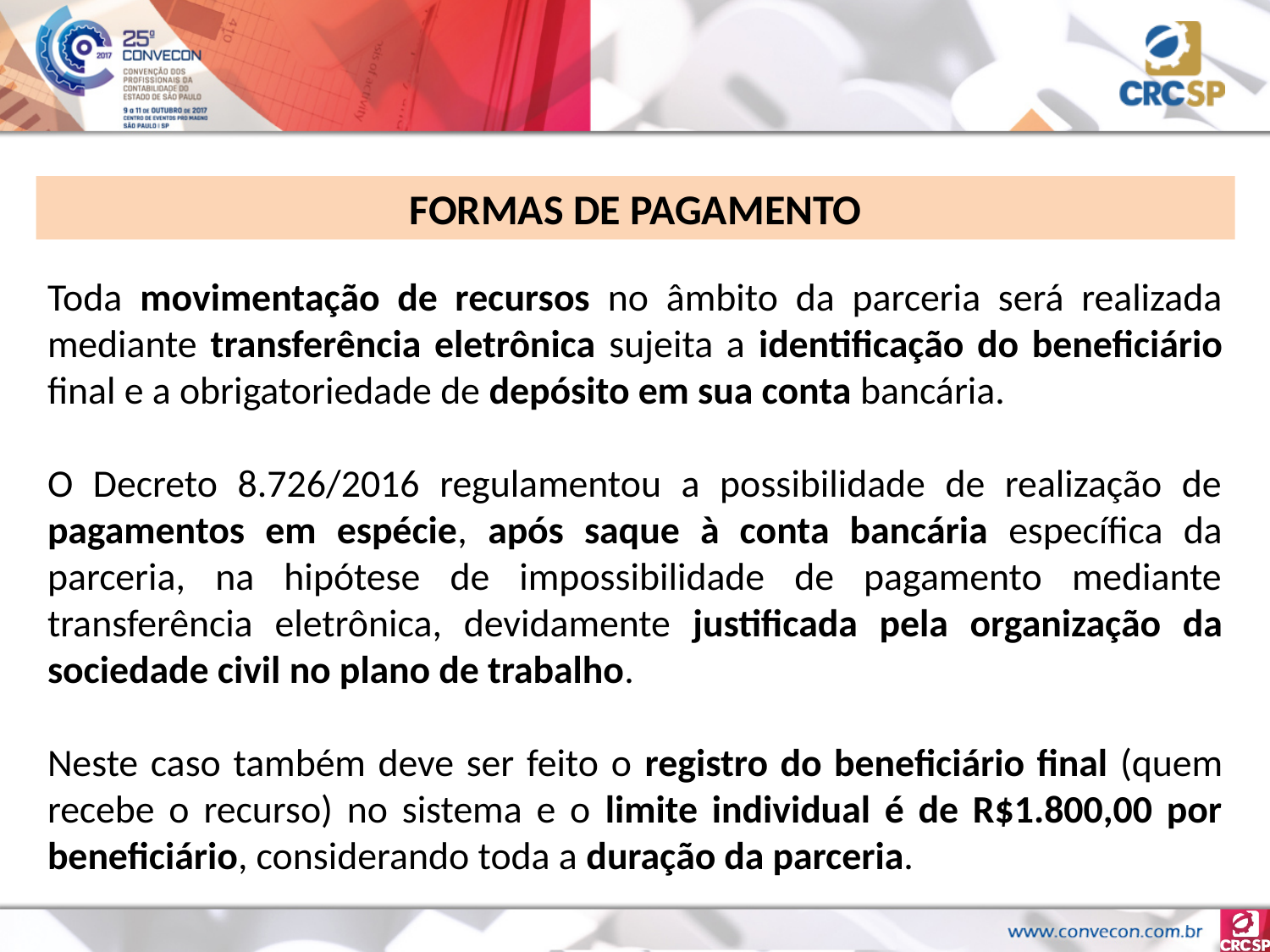

FORMAS DE PAGAMENTO
Toda movimentação de recursos no âmbito da parceria será realizada mediante transferência eletrônica sujeita a identificação do beneficiário final e a obrigatoriedade de depósito em sua conta bancária.

O Decreto 8.726/2016 regulamentou a possibilidade de realização de pagamentos em espécie, após saque à conta bancária específica da parceria, na hipótese de impossibilidade de pagamento mediante transferência eletrônica, devidamente justificada pela organização da sociedade civil no plano de trabalho.

Neste caso também deve ser feito o registro do beneficiário final (quem recebe o recurso) no sistema e o limite individual é de R$1.800,00 por beneficiário, considerando toda a duração da parceria.